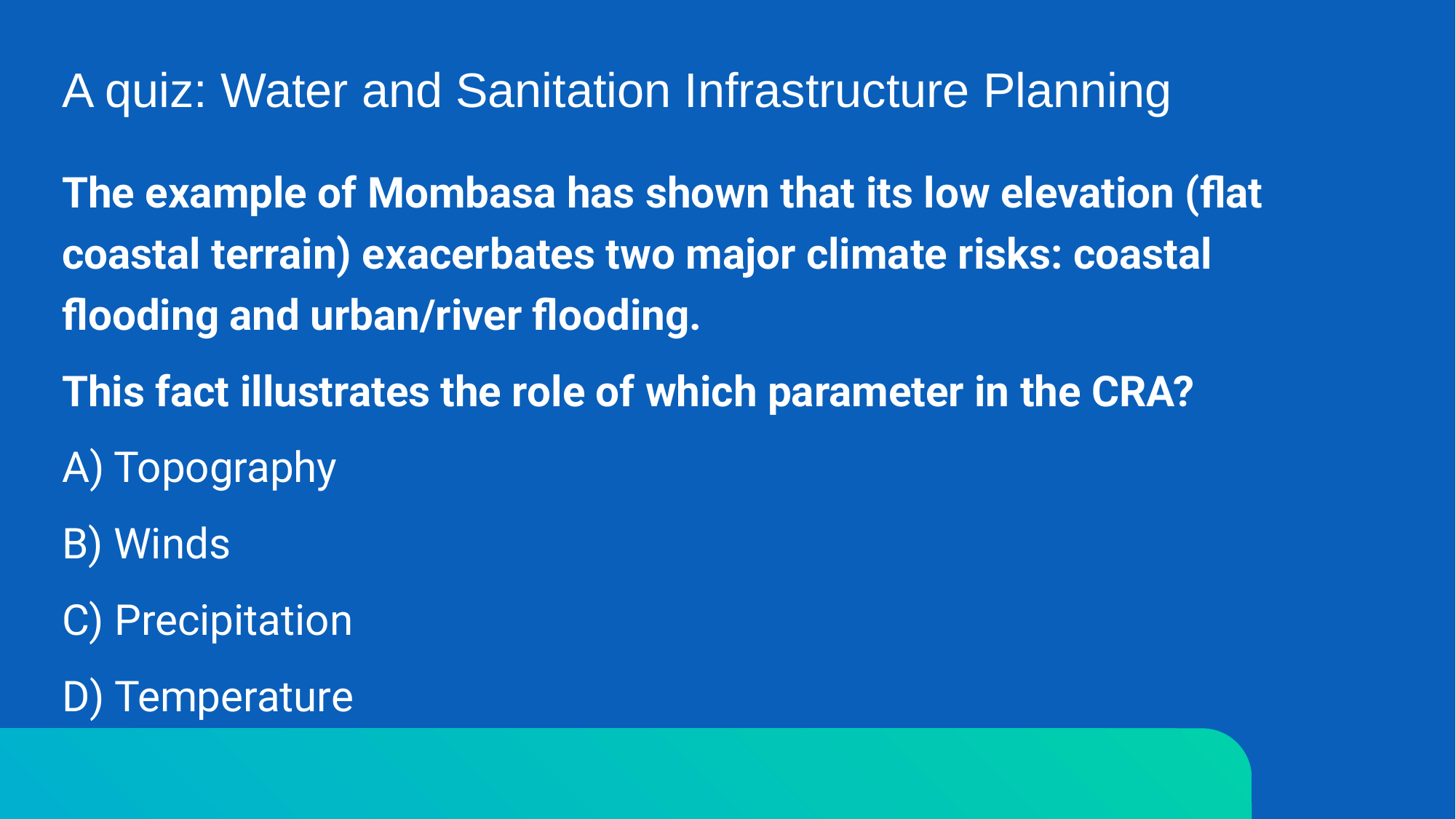

# A quiz: Water and Sanitation Infrastructure Planning
The example of Mombasa has shown that its low elevation (flat coastal terrain) exacerbates two major climate risks: coastal flooding and urban/river flooding.
This fact illustrates the role of which parameter in the CRA?
A) Topography
B) Winds
C) Precipitation
D) Temperature